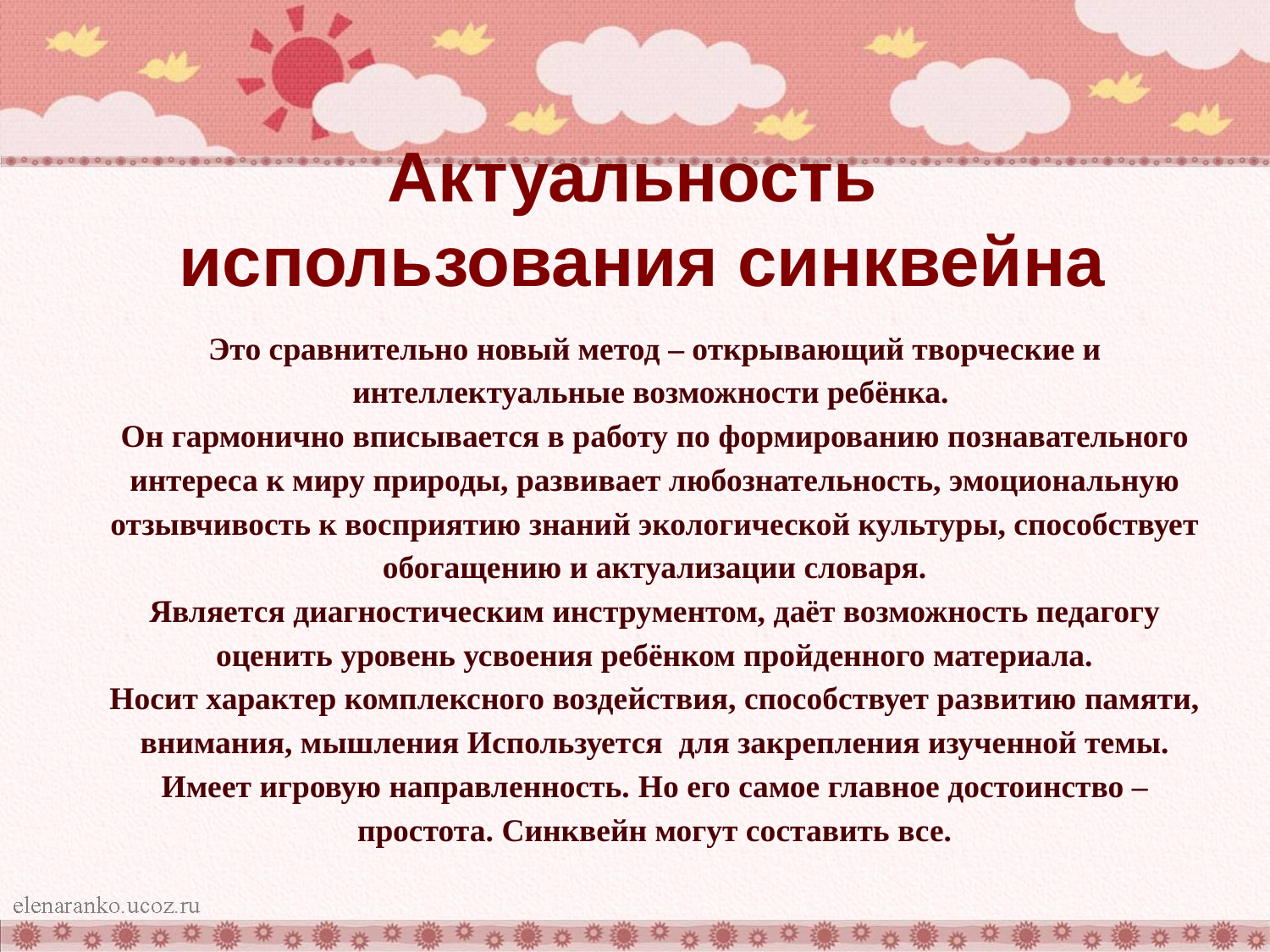

# Актуальность использования синквейна
Это сравнительно новый метод – открывающий творческие и интеллектуальные возможности ребёнка.
Он гармонично вписывается в работу по формированию познавательного интереса к миру природы, развивает любознательность, эмоциональную отзывчивость к восприятию знаний экологической культуры, способствует обогащению и актуализации словаря.
Является диагностическим инструментом, даёт возможность педагогу оценить уровень усвоения ребёнком пройденного материала.
Носит характер комплексного воздействия, способствует развитию памяти, внимания, мышления Используется  для закрепления изученной темы.
Имеет игровую направленность. Но его самое главное достоинство – простота. Синквейн могут составить все.